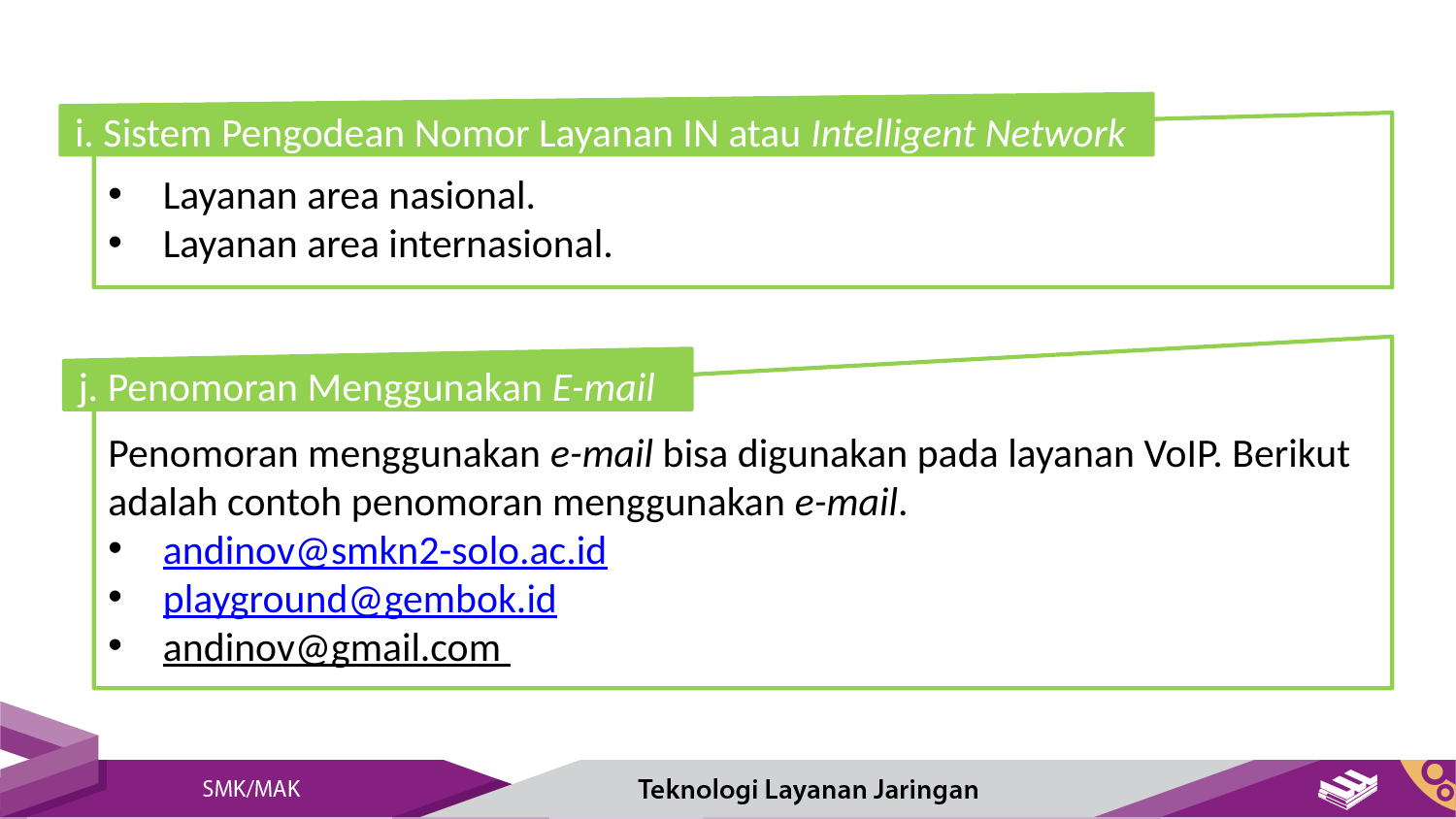

i. Sistem Pengodean Nomor Layanan IN atau Intelligent Network
Layanan area nasional.
Layanan area internasional.
Penomoran menggunakan e-mail bisa digunakan pada layanan VoIP. Berikut adalah contoh penomoran menggunakan e-mail.
andinov@smkn2-solo.ac.id
playground@gembok.id
andinov@gmail.com
j. Penomoran Menggunakan E-mail